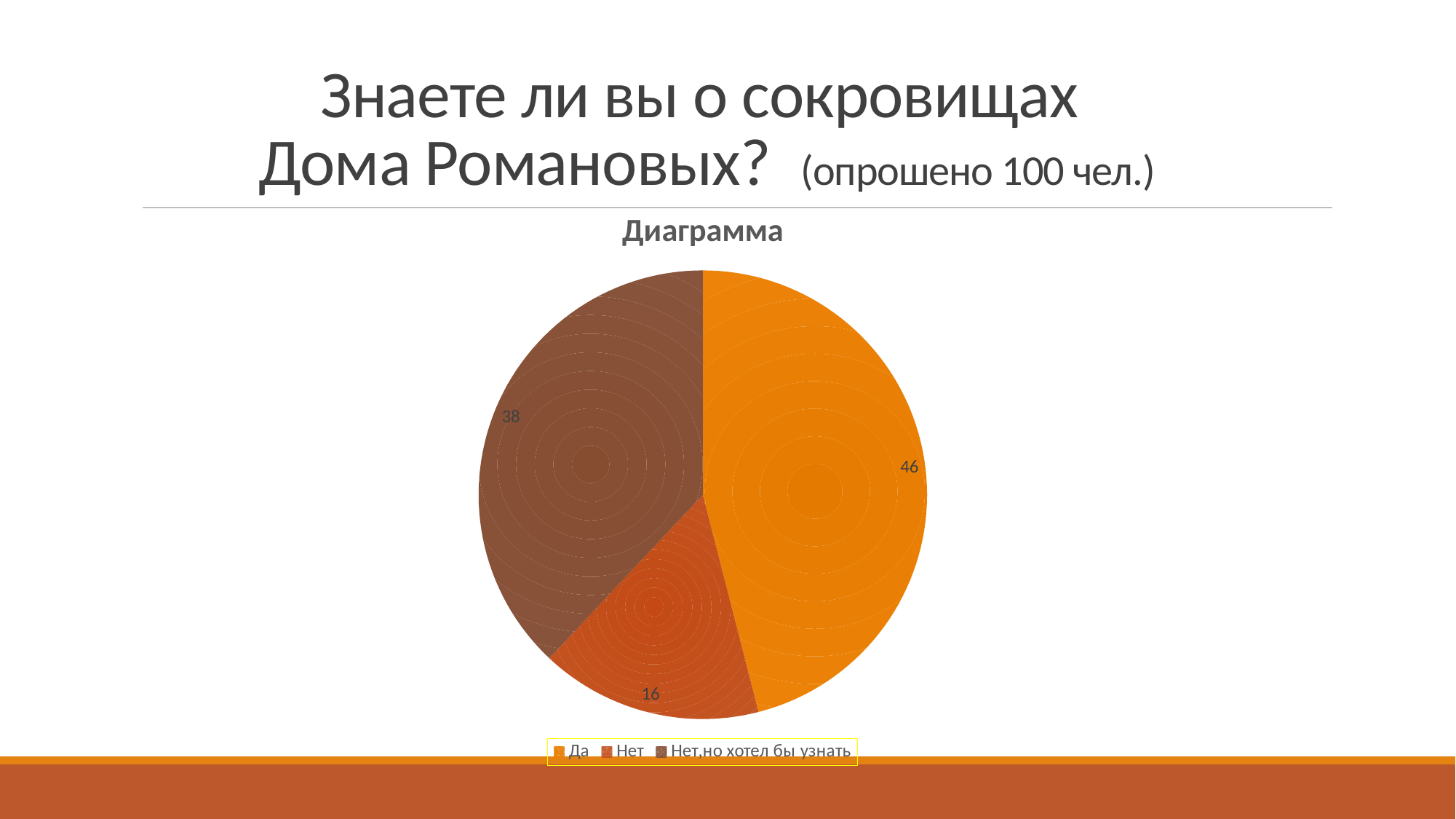

# Знаете ли вы о сокровищах Дома Романовых?  (опрошено 100 чел.)

### Chart

| Category |
|---|

### Chart:

| Category | Диаграмма |
|---|---|
| Да | 46.0 |
| Нет | 16.0 |
| Нет,но хотел бы узнать | 38.0 |